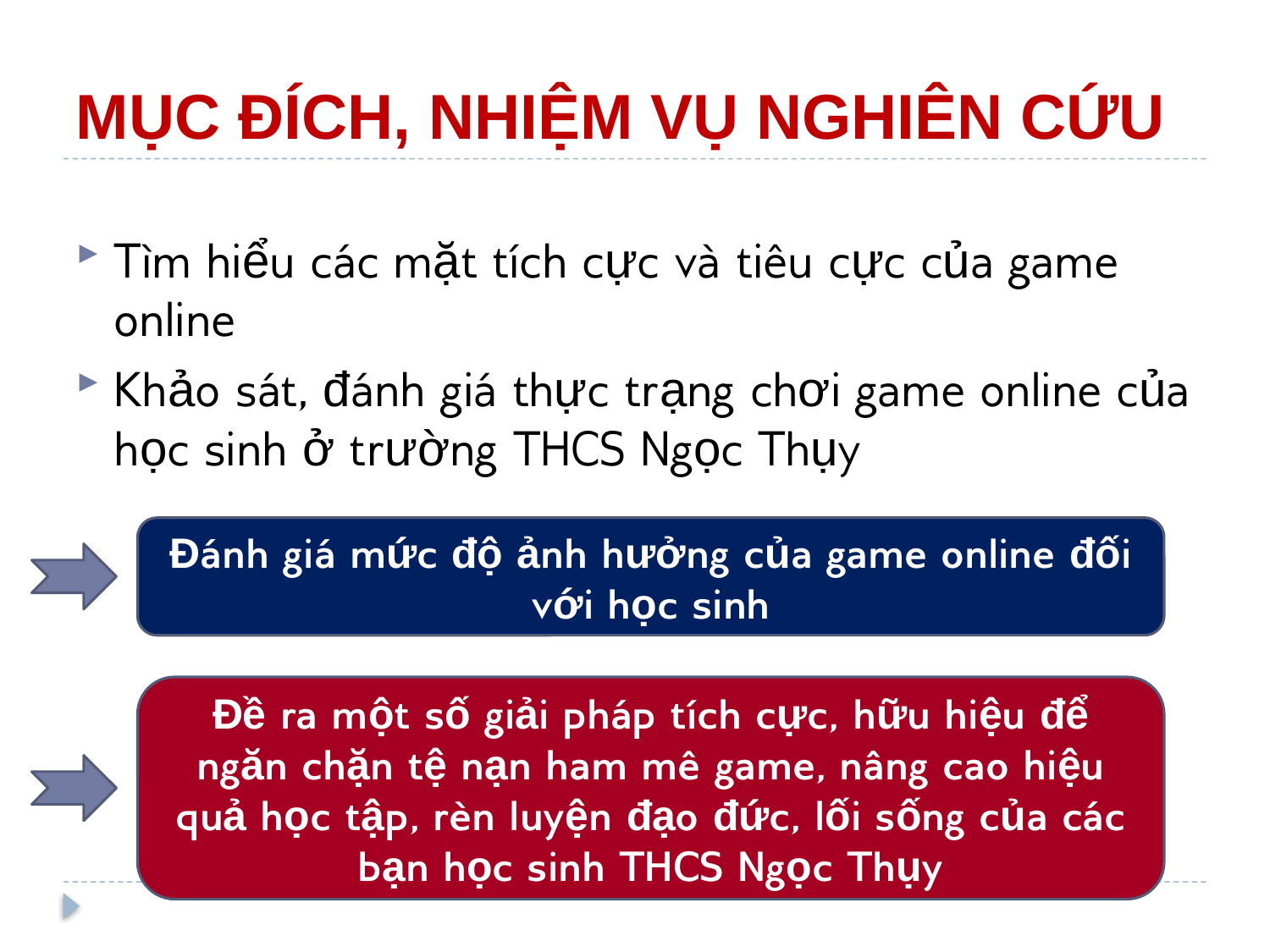

# MỤC ĐÍCH, NHIỆM VỤ NGHIÊN CỨU
Tìm hiểu các mặt tích cực và tiêu cực của game online
Khảo sát, đánh giá thực trạng chơi game online của học sinh ở trường THCS Ngọc Thụy
Đánh giá mức độ ảnh hưởng của game online đối với học sinh

Đề ra một số giải pháp tích cực, hữu hiệu để ngăn chặn tệ nạn ham mê game, nâng cao hiệu quả học tập, rèn luyện đạo đức, lối sống của các bạn học sinh THCS Ngọc Thụy